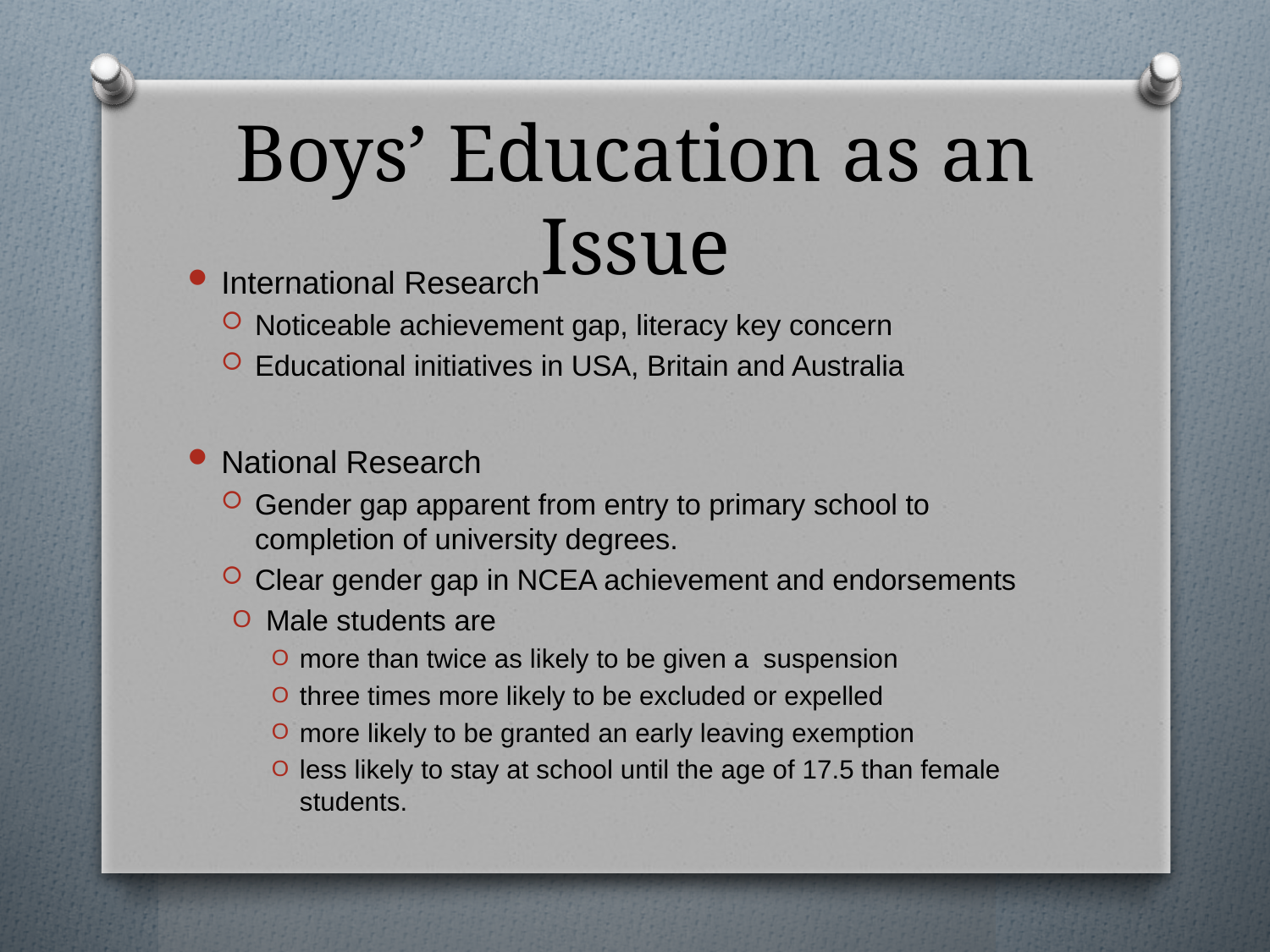

# Boys’ Education as an Issue
International Research
Noticeable achievement gap, literacy key concern
Educational initiatives in USA, Britain and Australia

National Research
Gender gap apparent from entry to primary school to completion of university degrees.
Clear gender gap in NCEA achievement and endorsements
Male students are
more than twice as likely to be given a  suspension
three times more likely to be excluded or expelled
more likely to be granted an early leaving exemption
less likely to stay at school until the age of 17.5 than female students.